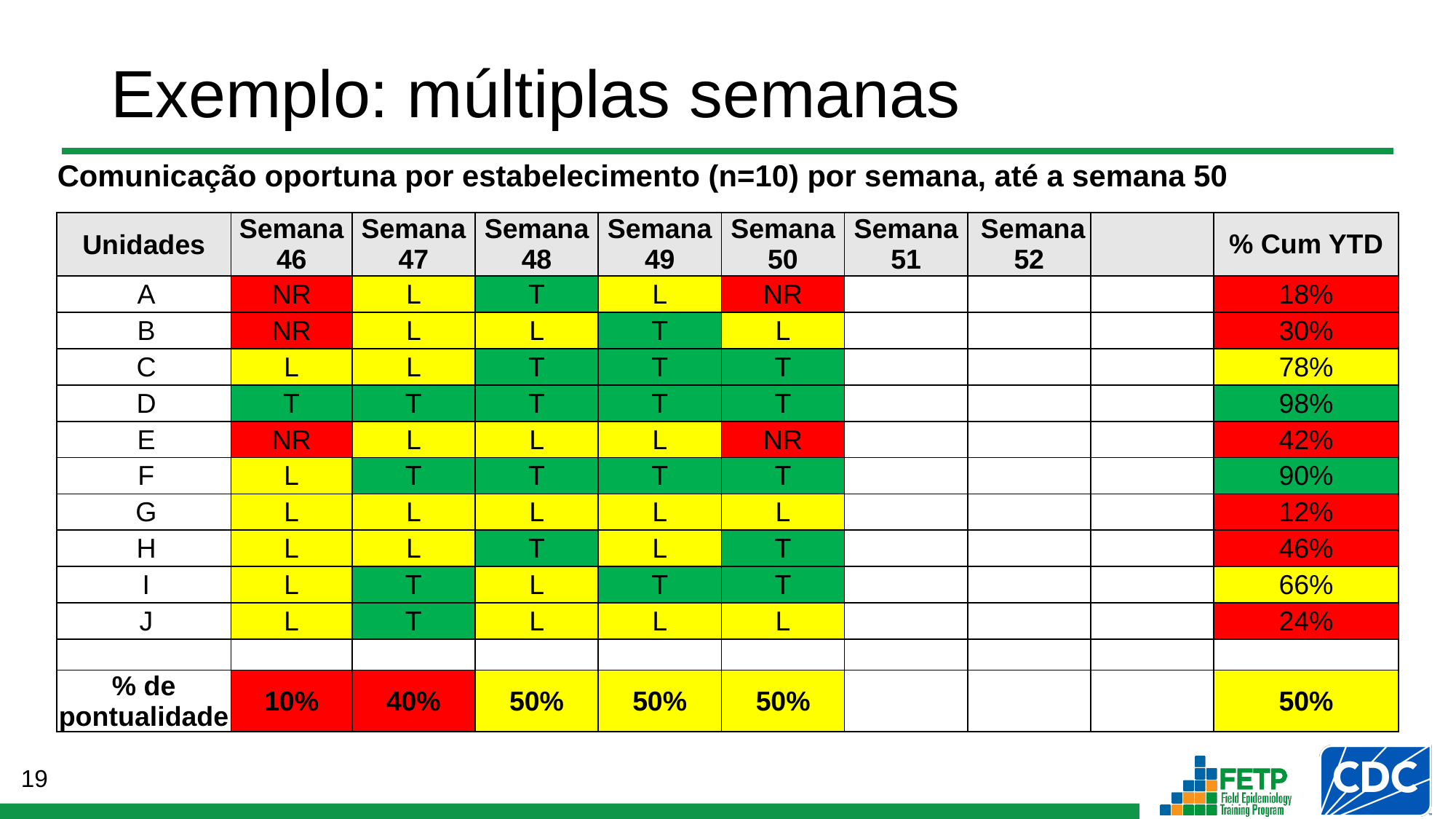

# Exemplo: múltiplas semanas
| Comunicação oportuna por estabelecimento (n=10) por semana, até a semana 50 |  |  |  |  |  |  |  |  |  |
| --- | --- | --- | --- | --- | --- | --- | --- | --- | --- |
| Unidades | Semana 46 | Semana 47 | Semana 48 | Semana 49 | Semana 50 | Semana 51 | Semana 52 |  | % Cum YTD |
| A | NR | L | T | L | NR |  |  |  | 18% |
| B | NR | L | L | T | L |  |  |  | 30% |
| C | L | L | T | T | T |  |  |  | 78% |
| D | T | T | T | T | T |  |  |  | 98% |
| E | NR | L | L | L | NR |  |  |  | 42% |
| F | L | T | T | T | T |  |  |  | 90% |
| G | L | L | L | L | L |  |  |  | 12% |
| H | L | L | T | L | T |  |  |  | 46% |
| I | L | T | L | T | T |  |  |  | 66% |
| J | L | T | L | L | L |  |  |  | 24% |
|  |  |  |  |  |  |  |  |  |  |
| % de pontualidade | 10% | 40% | 50% | 50% | 50% |  |  |  | 50% |